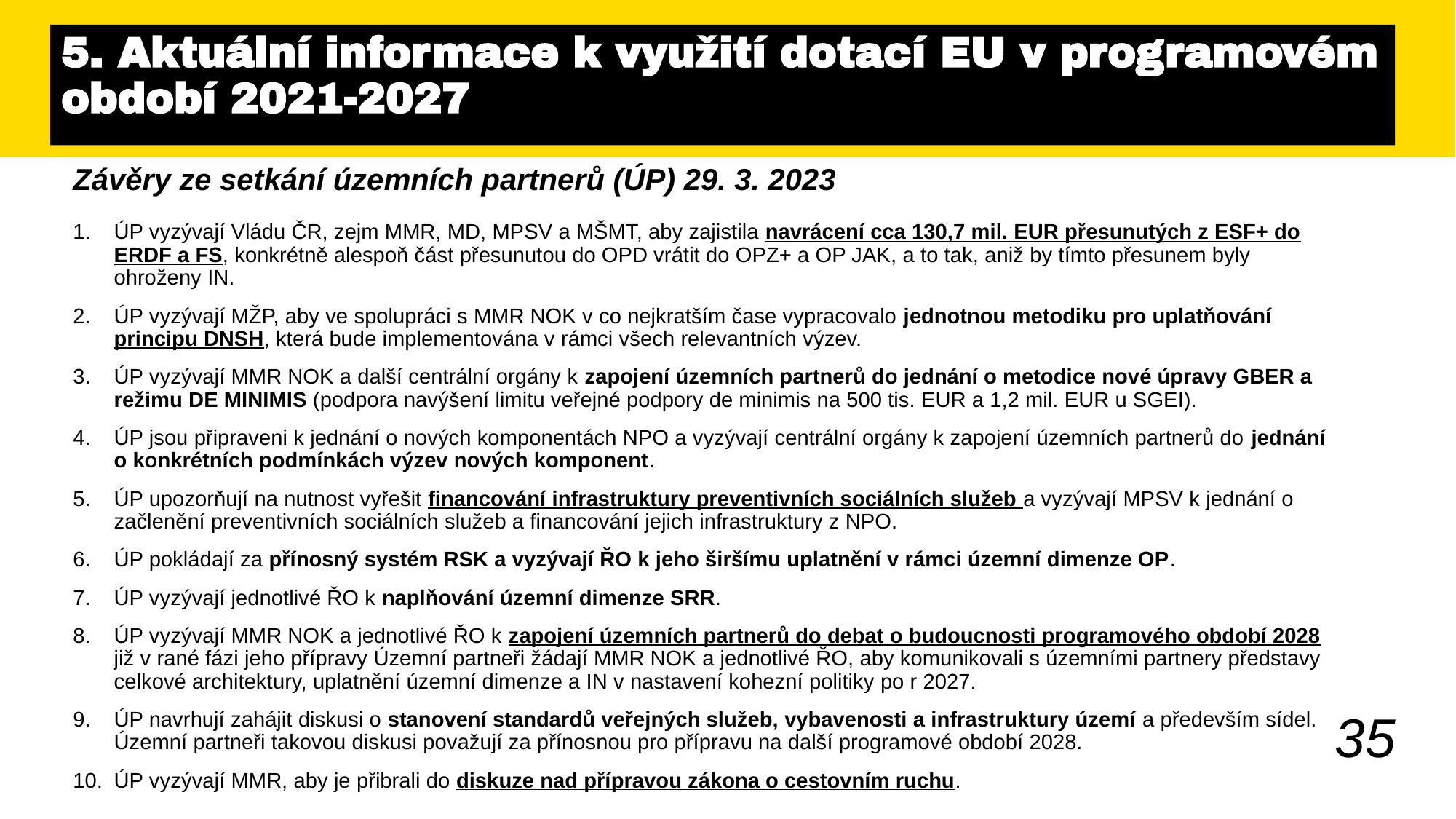

# 5. Aktuální informace k využití dotací EU v programovém období 2021-2027
Závěry ze setkání územních partnerů (ÚP) 29. 3. 2023
ÚP vyzývají Vládu ČR, zejm MMR, MD, MPSV a MŠMT, aby zajistila navrácení cca 130,7 mil. EUR přesunutých z ESF+ do ERDF a FS, konkrétně alespoň část přesunutou do OPD vrátit do OPZ+ a OP JAK, a to tak, aniž by tímto přesunem byly ohroženy IN.
ÚP vyzývají MŽP, aby ve spolupráci s MMR NOK v co nejkratším čase vypracovalo jednotnou metodiku pro uplatňování principu DNSH, která bude implementována v rámci všech relevantních výzev.
ÚP vyzývají MMR NOK a další centrální orgány k zapojení územních partnerů do jednání o metodice nové úpravy GBER a režimu DE MINIMIS (podpora navýšení limitu veřejné podpory de minimis na 500 tis. EUR a 1,2 mil. EUR u SGEI).
ÚP jsou připraveni k jednání o nových komponentách NPO a vyzývají centrální orgány k zapojení územních partnerů do jednání o konkrétních podmínkách výzev nových komponent.
ÚP upozorňují na nutnost vyřešit financování infrastruktury preventivních sociálních služeb a vyzývají MPSV k jednání o začlenění preventivních sociálních služeb a financování jejich infrastruktury z NPO.
ÚP pokládají za přínosný systém RSK a vyzývají ŘO k jeho širšímu uplatnění v rámci územní dimenze OP.
ÚP vyzývají jednotlivé ŘO k naplňování územní dimenze SRR.
ÚP vyzývají MMR NOK a jednotlivé ŘO k zapojení územních partnerů do debat o budoucnosti programového období 2028 již v rané fázi jeho přípravy Územní partneři žádají MMR NOK a jednotlivé ŘO, aby komunikovali s územními partnery představy celkové architektury, uplatnění územní dimenze a IN v nastavení kohezní politiky po r 2027.
ÚP navrhují zahájit diskusi o stanovení standardů veřejných služeb, vybavenosti a infrastruktury území a především sídel. Územní partneři takovou diskusi považují za přínosnou pro přípravu na další programové období 2028.
ÚP vyzývají MMR, aby je přibrali do diskuze nad přípravou zákona o cestovním ruchu.
35